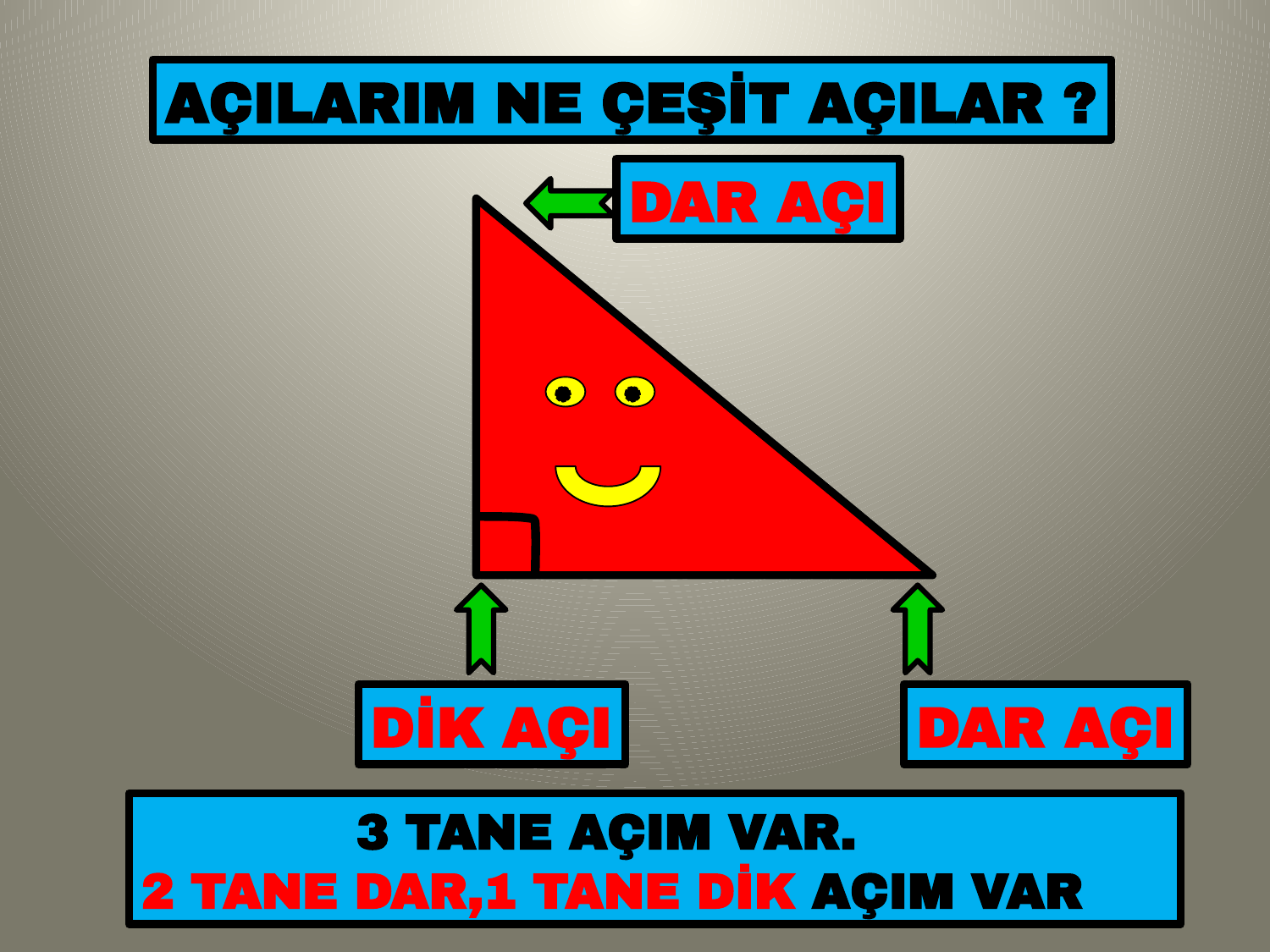

AÇILARIM NE ÇEŞİT AÇILAR ?
DAR AÇI

DİK AÇI
DAR AÇI
             3 TANE AÇIM VAR.
2 TANE DAR,1 TANE DİK AÇIM VAR